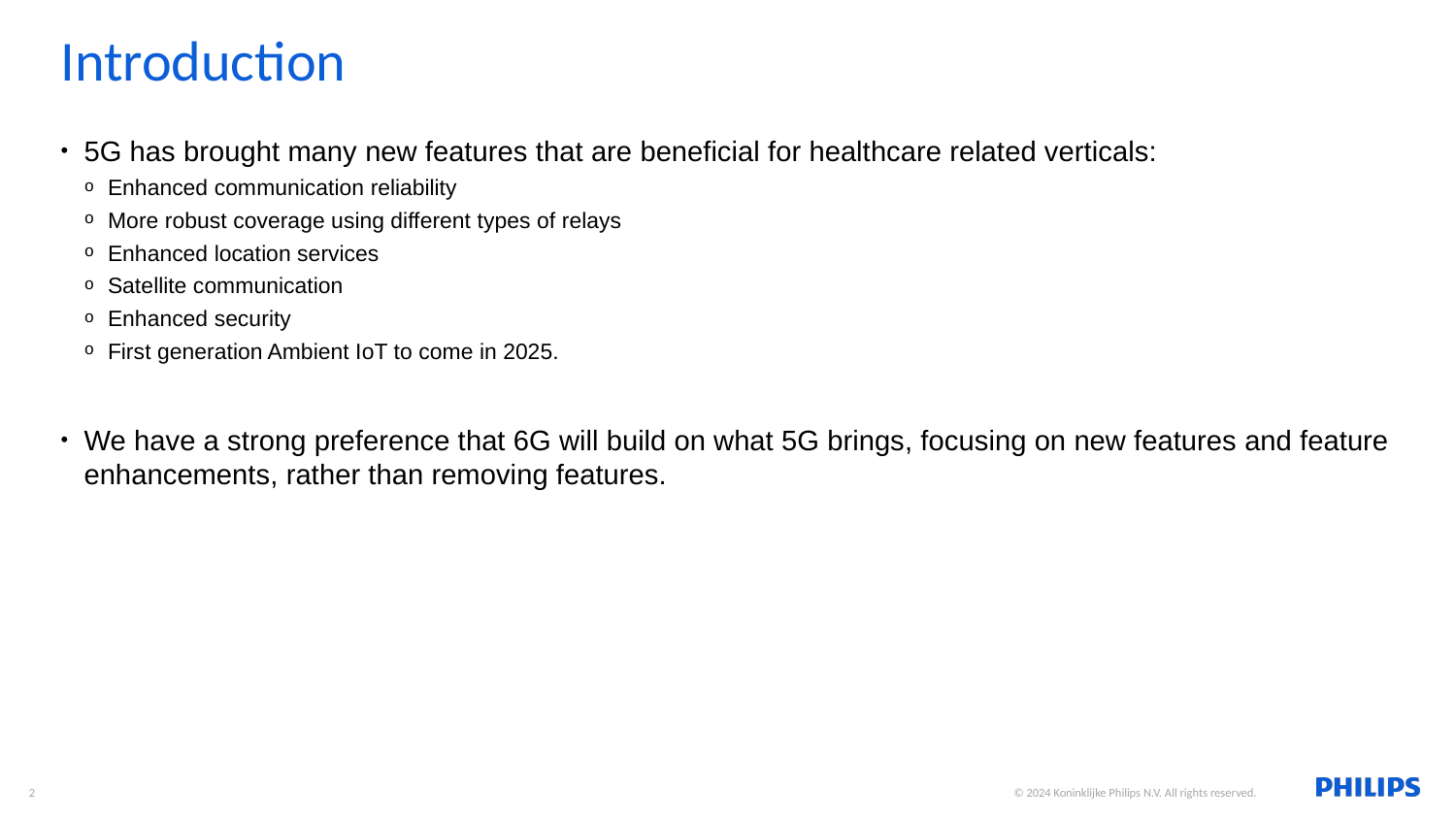

# Introduction

5G has brought many new features that are beneficial for healthcare related verticals:
Enhanced communication reliability
More robust coverage using different types of relays
Enhanced location services
Satellite communication
Enhanced security
First generation Ambient IoT to come in 2025.

We have a strong preference that 6G will build on what 5G brings, focusing on new features and feature enhancements, rather than removing features.
2